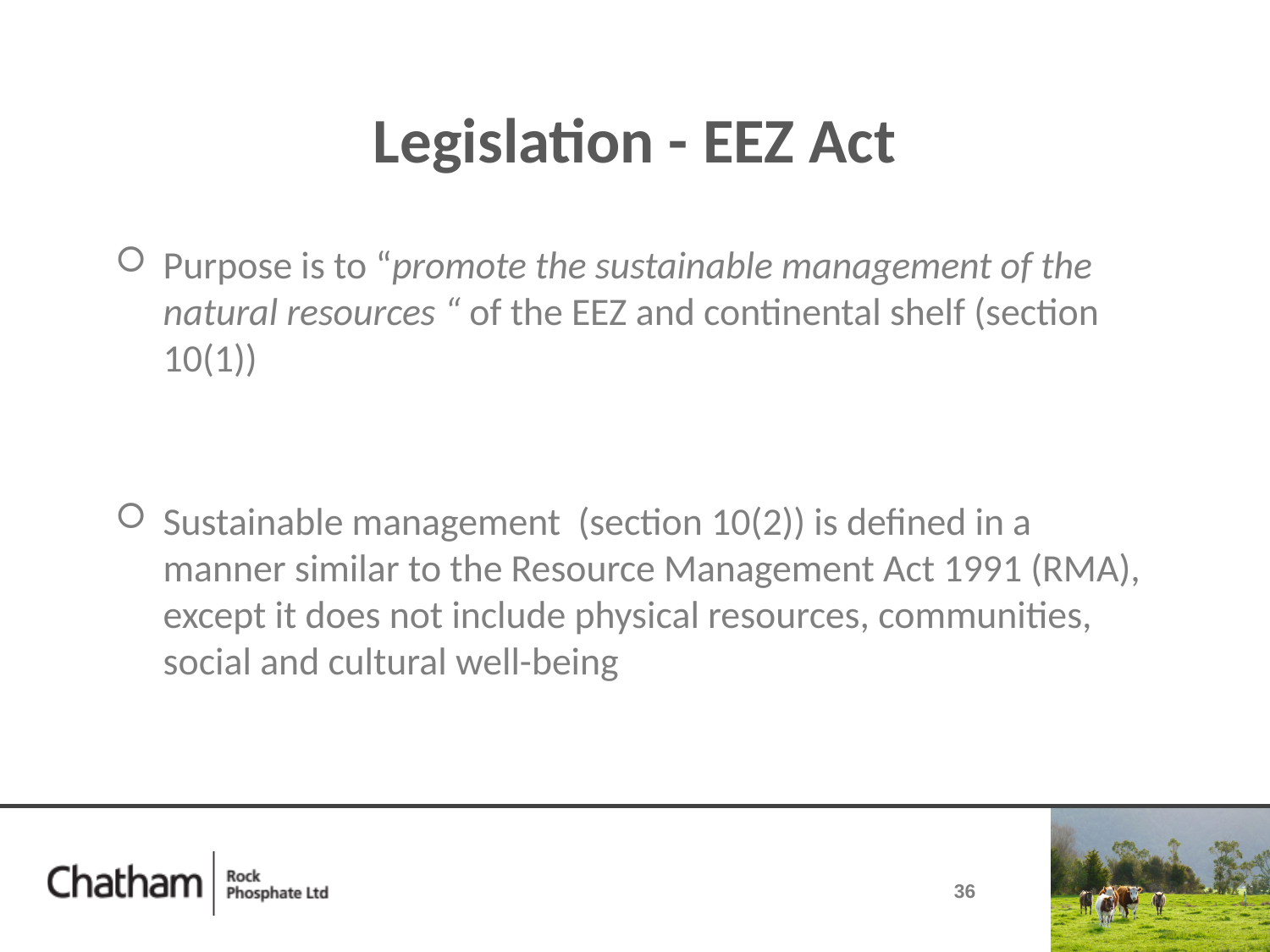

# Legislation - EEZ Act
Purpose is to “promote the sustainable management of the natural resources “ of the EEZ and continental shelf (section 10(1))

Sustainable management  (section 10(2)) is defined in a manner similar to the Resource Management Act 1991 (RMA), except it does not include physical resources, communities, social and cultural well-being
36